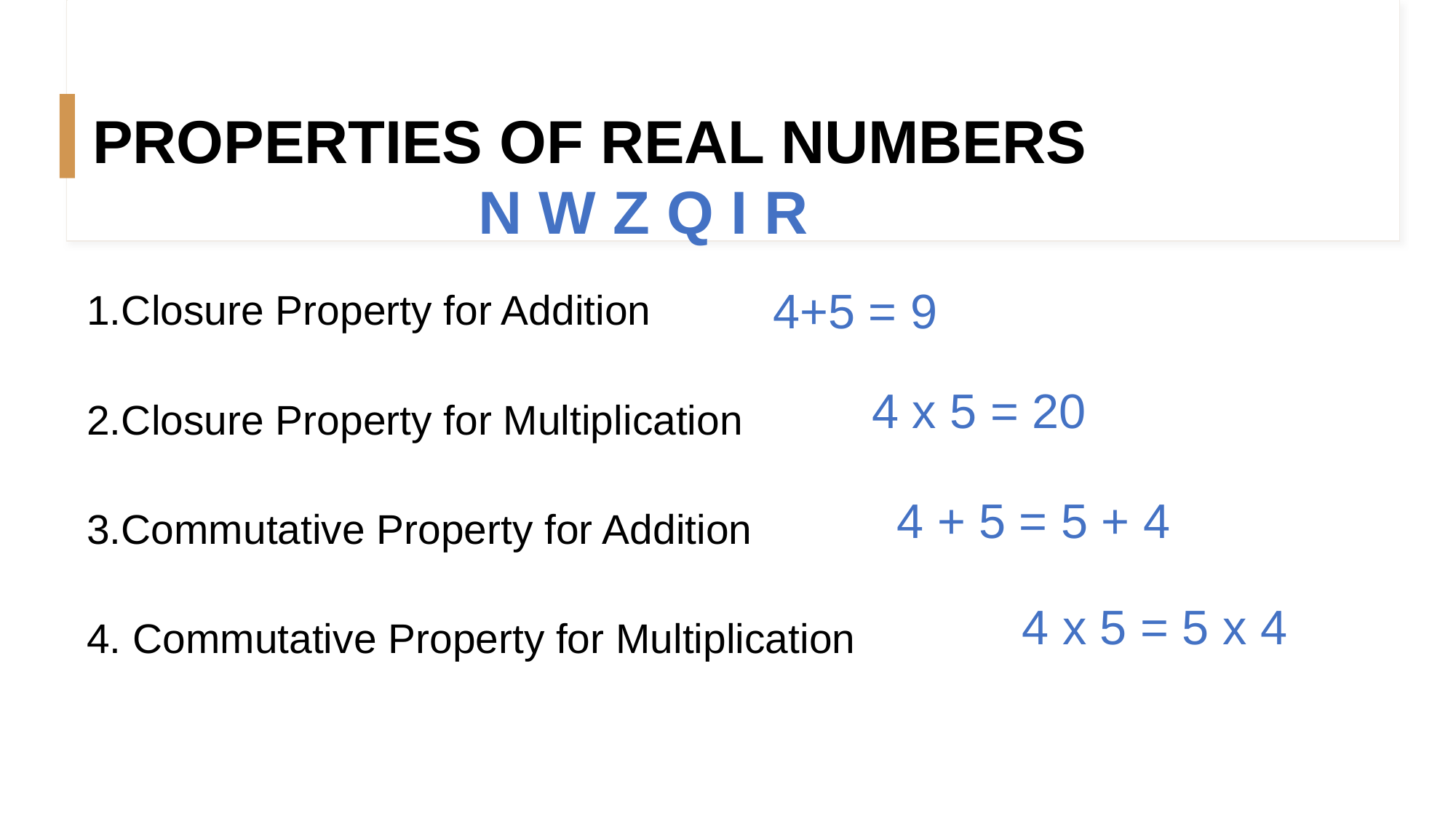

PROPERTIES OF REAL NUMBERS
N W Z Q I R
#
4+5 = 9

Closure Property for Addition

Closure Property for Multiplication

3.Commutative Property for Addition

4. Commutative Property for Multiplication

4 x 5 = 20

4 + 5 = 5 + 4

4 x 5 = 5 x 4